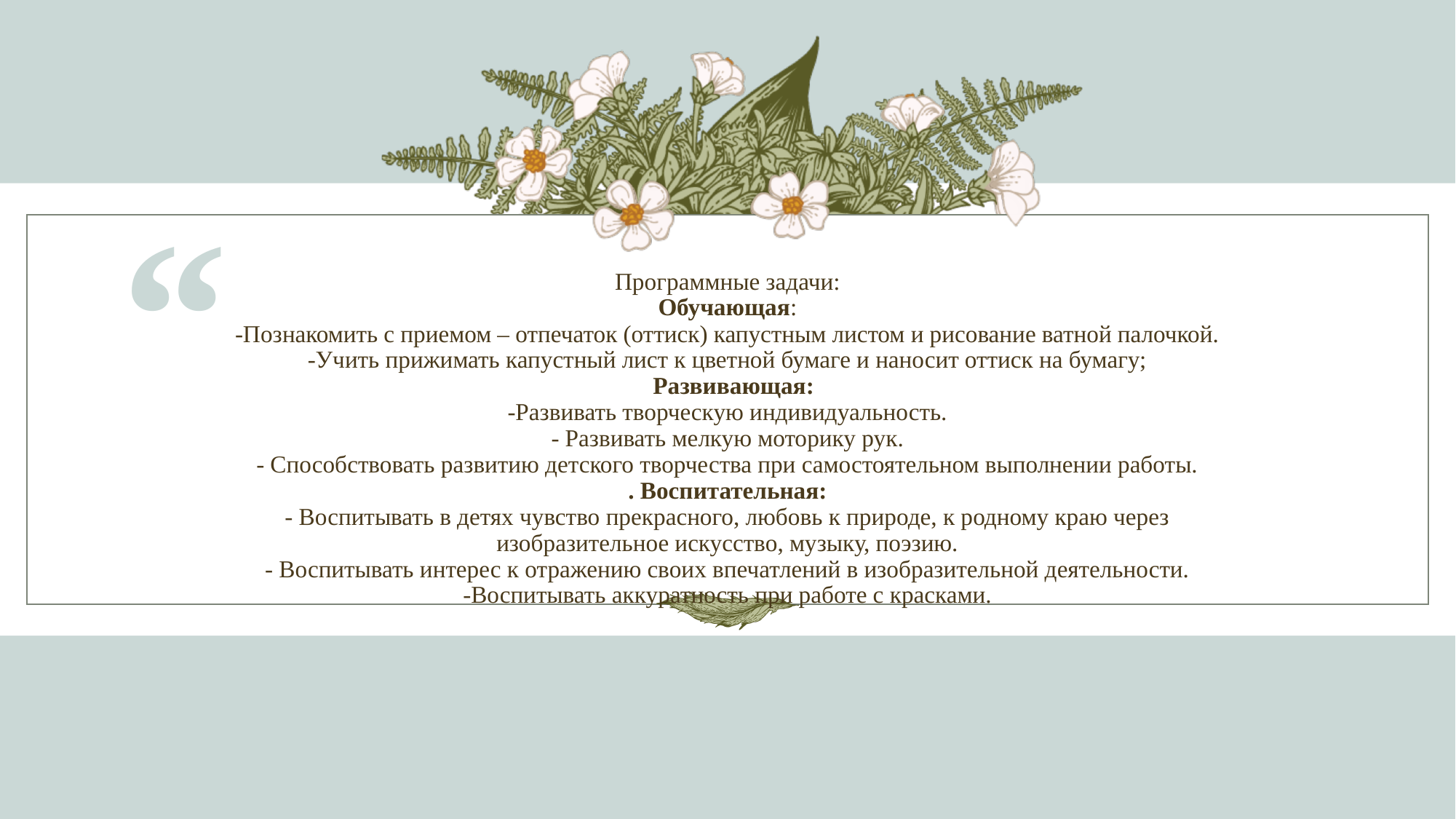

“
# Программные задачи: Обучающая: -Познакомить с приемом – отпечаток (оттиск) капустным листом и рисование ватной палочкой. -Учить прижимать капустный лист к цветной бумаге и наносит оттиск на бумагу; Развивающая: -Развивать творческую индивидуальность. - Развивать мелкую моторику рук. - Способствовать развитию детского творчества при самостоятельном выполнении работы. . Воспитательная: - Воспитывать в детях чувство прекрасного, любовь к природе, к родному краю через изобразительное искусство, музыку, поэзию. - Воспитывать интерес к отражению своих впечатлений в изобразительной деятельности. -Воспитывать аккуратность при работе с красками.